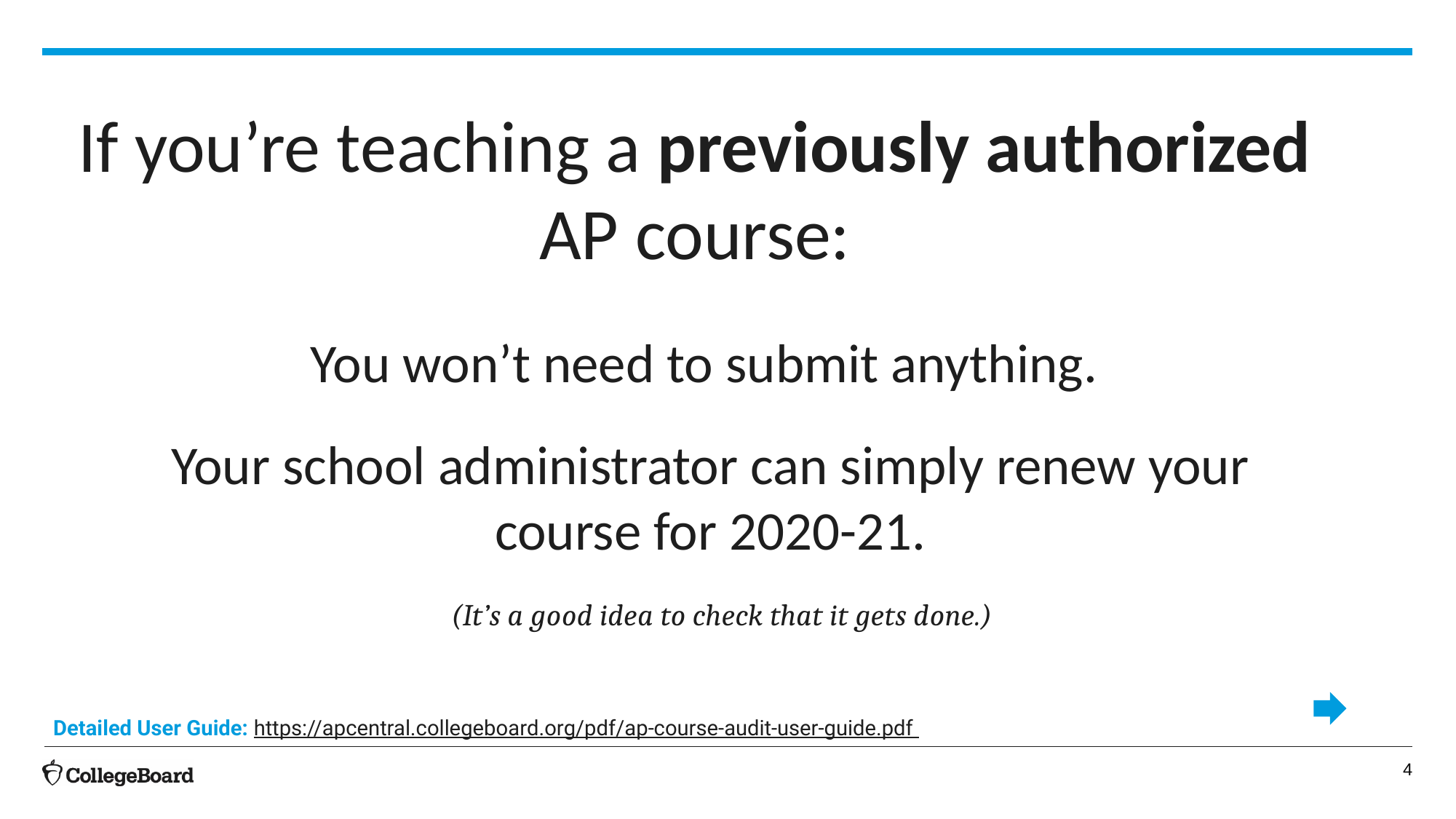

If you’re teaching a previously authorized AP course:
You won’t need to submit anything.
Your school administrator can simply renew your course for 2020-21.
(It’s a good idea to check that it gets done.)

Detailed User Guide: https://apcentral.collegeboard.org/pdf/ap-course-audit-user-guide.pdf